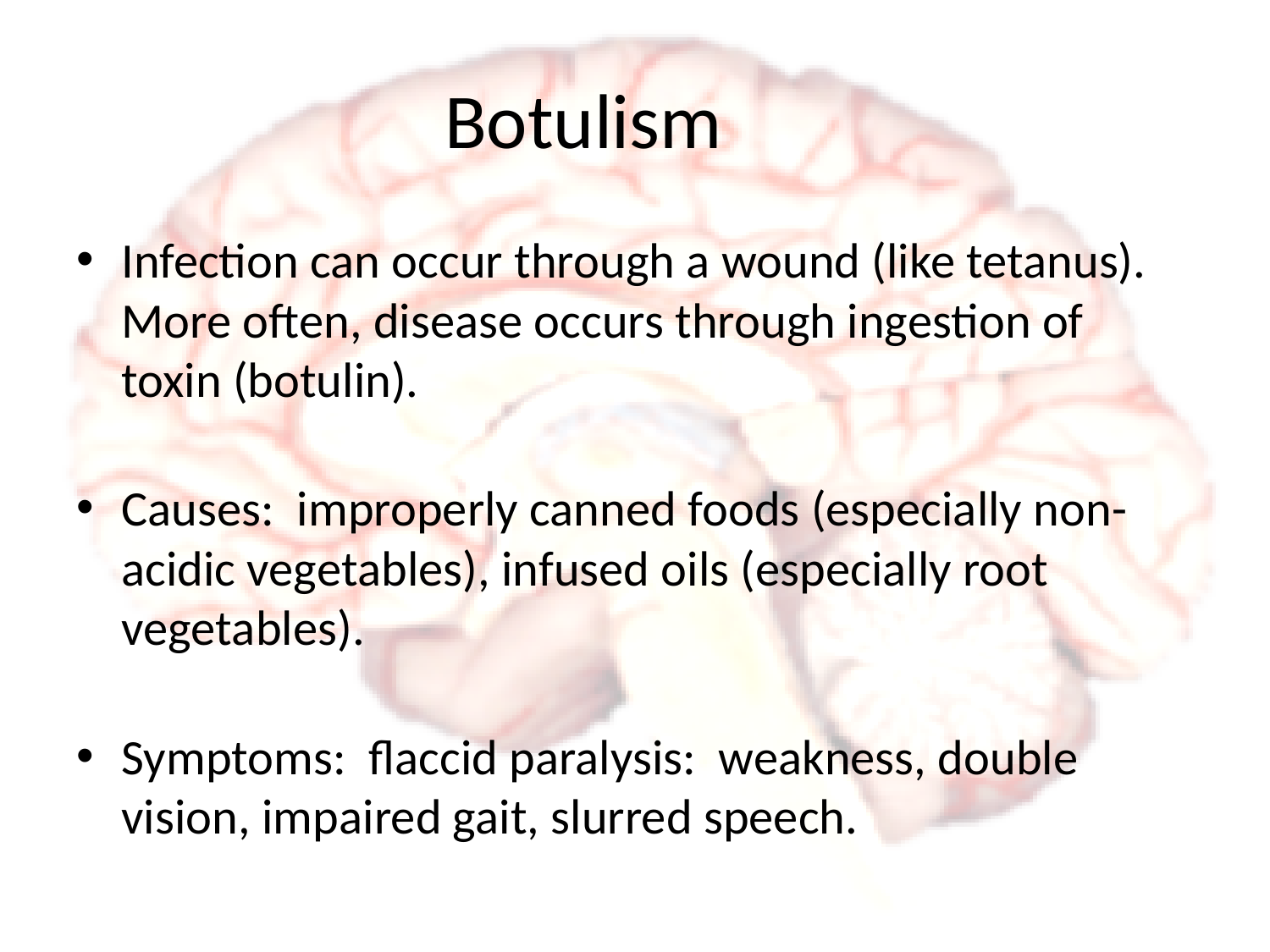

# Botulism
Infection can occur through a wound (like tetanus).  More often, disease occurs through ingestion of toxin (botulin).
Causes:  improperly canned foods (especially non-acidic vegetables), infused oils (especially root vegetables).
Symptoms:  flaccid paralysis:  weakness, double vision, impaired gait, slurred speech.